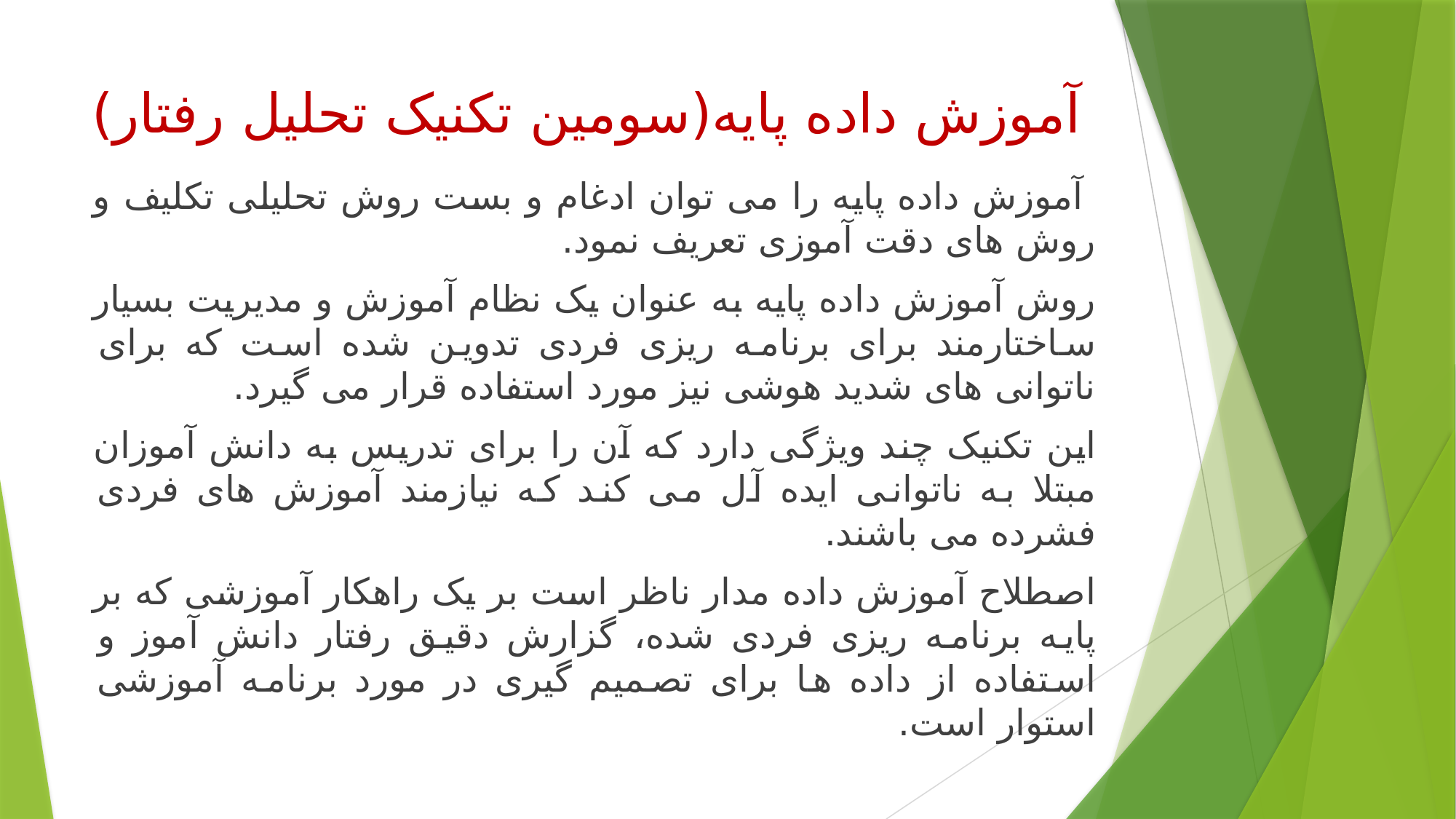

# آموزش داده پایه(سومین تکنیک تحلیل رفتار)
 آموزش داده پایه را می توان ادغام و بست روش تحلیلی تکلیف و روش های دقت آموزی تعریف نمود.
روش آموزش داده پایه به عنوان یک نظام آموزش و مدیریت بسیار ساختارمند برای برنامه ریزی فردی تدوین شده است که برای ناتوانی های شدید هوشی نیز مورد استفاده قرار می گیرد.
این تکنیک چند ویژگی دارد که آن را برای تدریس به دانش آموزان مبتلا به ناتوانی ایده آل می کند که نیازمند آموزش های فردی فشرده می باشند.
اصطلاح آموزش داده مدار ناظر است بر یک راهکار آموزشی که بر پایه برنامه ریزی فردی شده، گزارش دقیق رفتار دانش آموز و استفاده از داده ها برای تصمیم گیری در مورد برنامه آموزشی استوار است.